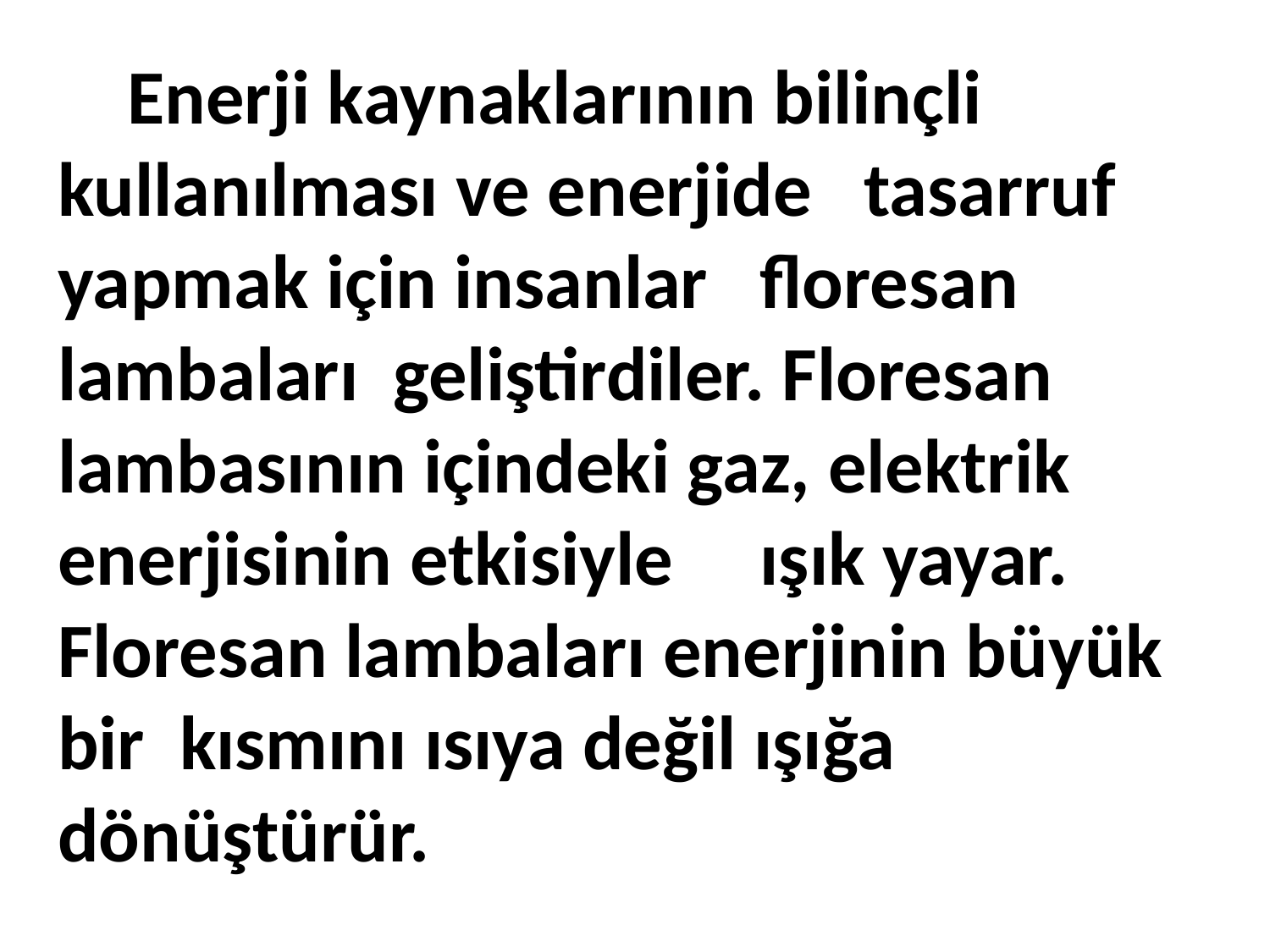

# Enerji kaynaklarının bilinçli  kullanılması ve enerjide   tasarruf yapmak için insanlar   floresan lambaları  geliştirdiler. Floresan   lambasının içindeki gaz, elektrik enerjisinin etkisiyle     ışık yayar. Floresan lambaları enerjinin büyük bir  kısmını ısıya değil ışığa dönüştürür.